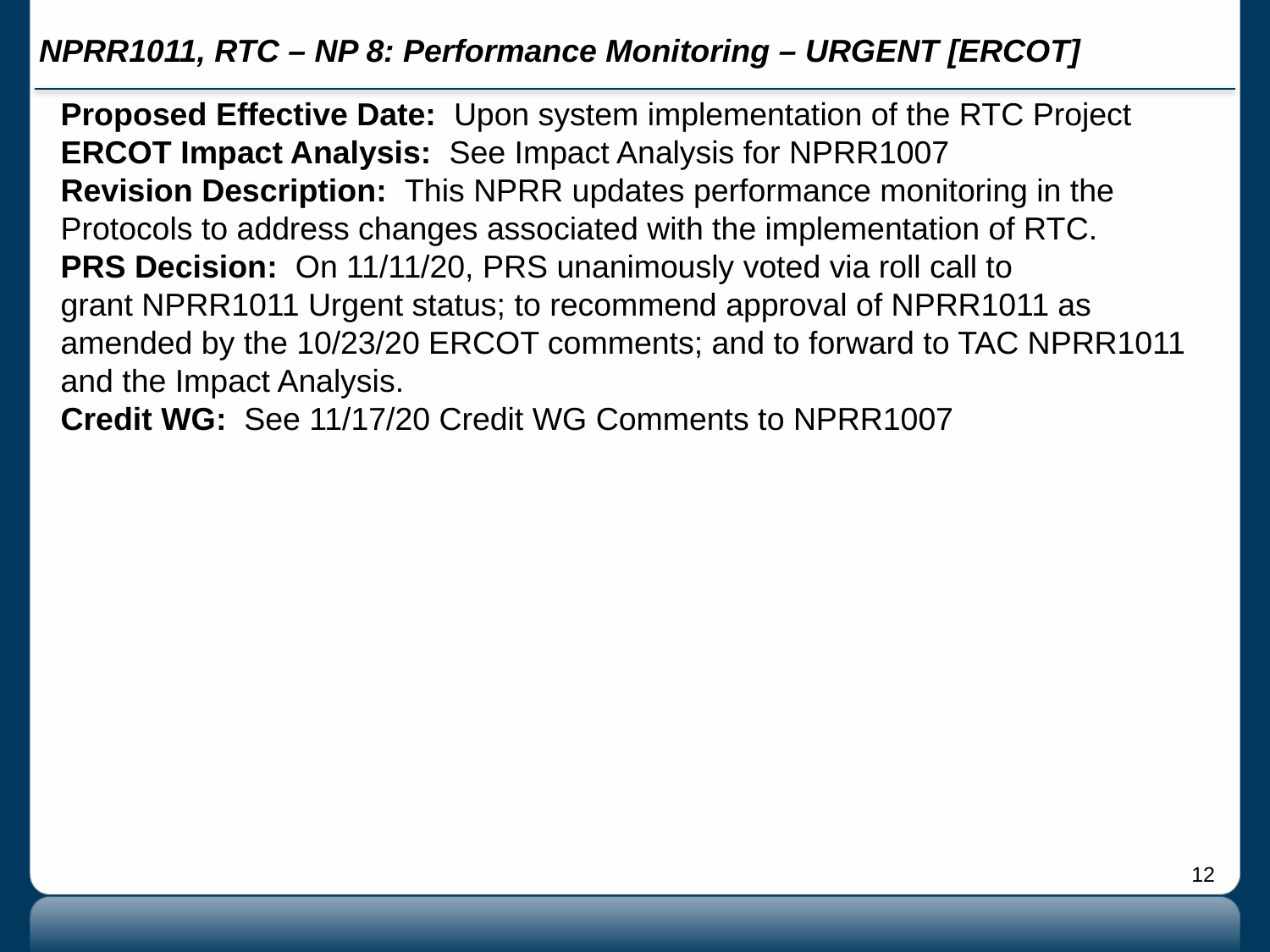

# NPRR1011, RTC – NP 8: Performance Monitoring – URGENT [ERCOT]
Proposed Effective Date:  Upon system implementation of the RTC Project
ERCOT Impact Analysis:  See Impact Analysis for NPRR1007
Revision Description:  This NPRR updates performance monitoring in the Protocols to address changes associated with the implementation of RTC.
PRS Decision:  On 11/11/20, PRS unanimously voted via roll call to grant NPRR1011 Urgent status; to recommend approval of NPRR1011 as amended by the 10/23/20 ERCOT comments; and to forward to TAC NPRR1011 and the Impact Analysis.
Credit WG:  See 11/17/20 Credit WG Comments to NPRR1007